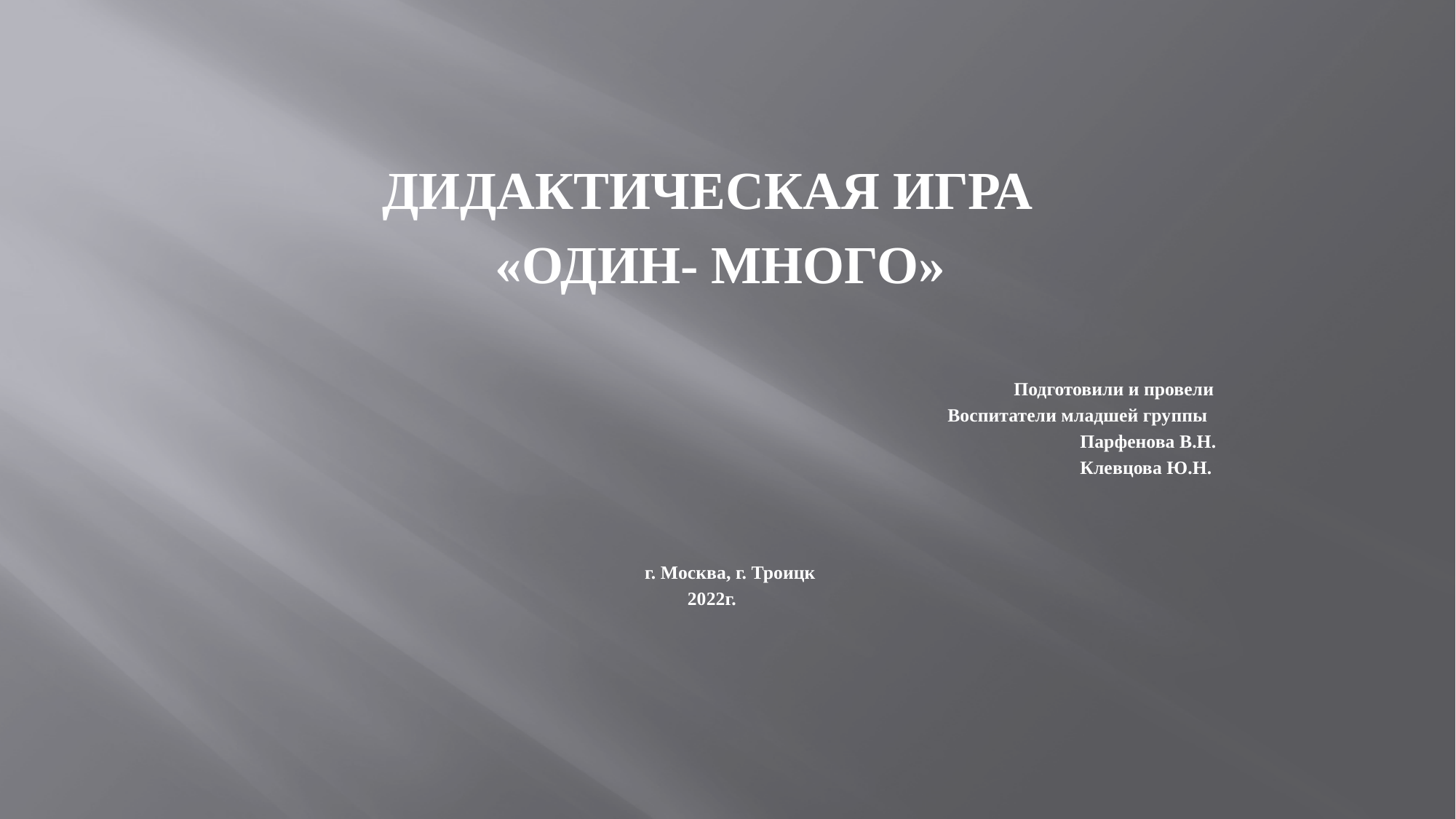

ДИДАКТИЧЕСКАЯ ИГРА
  «ОДИН- МНОГО»

                                                                                                                                                                                          Подготовили и провели
                                                                                                                                                                            Воспитатели младшей группы
                                                                                                                                                                                                        Парфенова В.Н.
                                                                                                                                                                                                        Клевцова Ю.Н.

                                                                                                            г. Москва, г. Троицк
                                                                                                                     2022г.